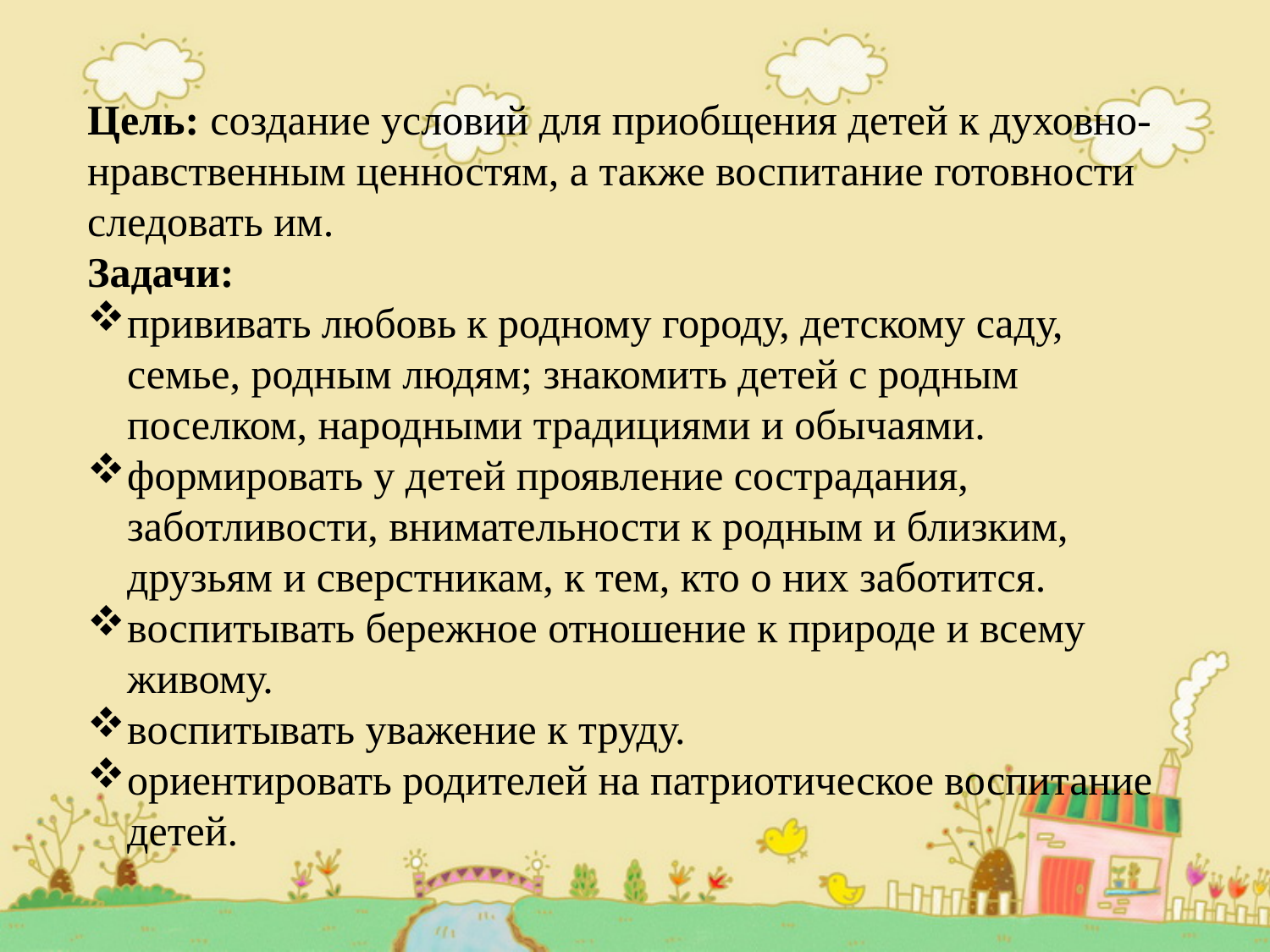

Цель: создание условий для приобщения детей к духовно-нравственным ценностям, а также воспитание готовности следовать им.
Задачи:
прививать любовь к родному городу, детскому саду, семье, родным людям; знакомить детей с родным поселком, народными традициями и обычаями.
формировать у детей проявление сострадания, заботливости, внимательности к родным и близким, друзьям и сверстникам, к тем, кто о них заботится.
воспитывать бережное отношение к природе и всему живому.
воспитывать уважение к труду.
ориентировать родителей на патриотическое воспитание детей.